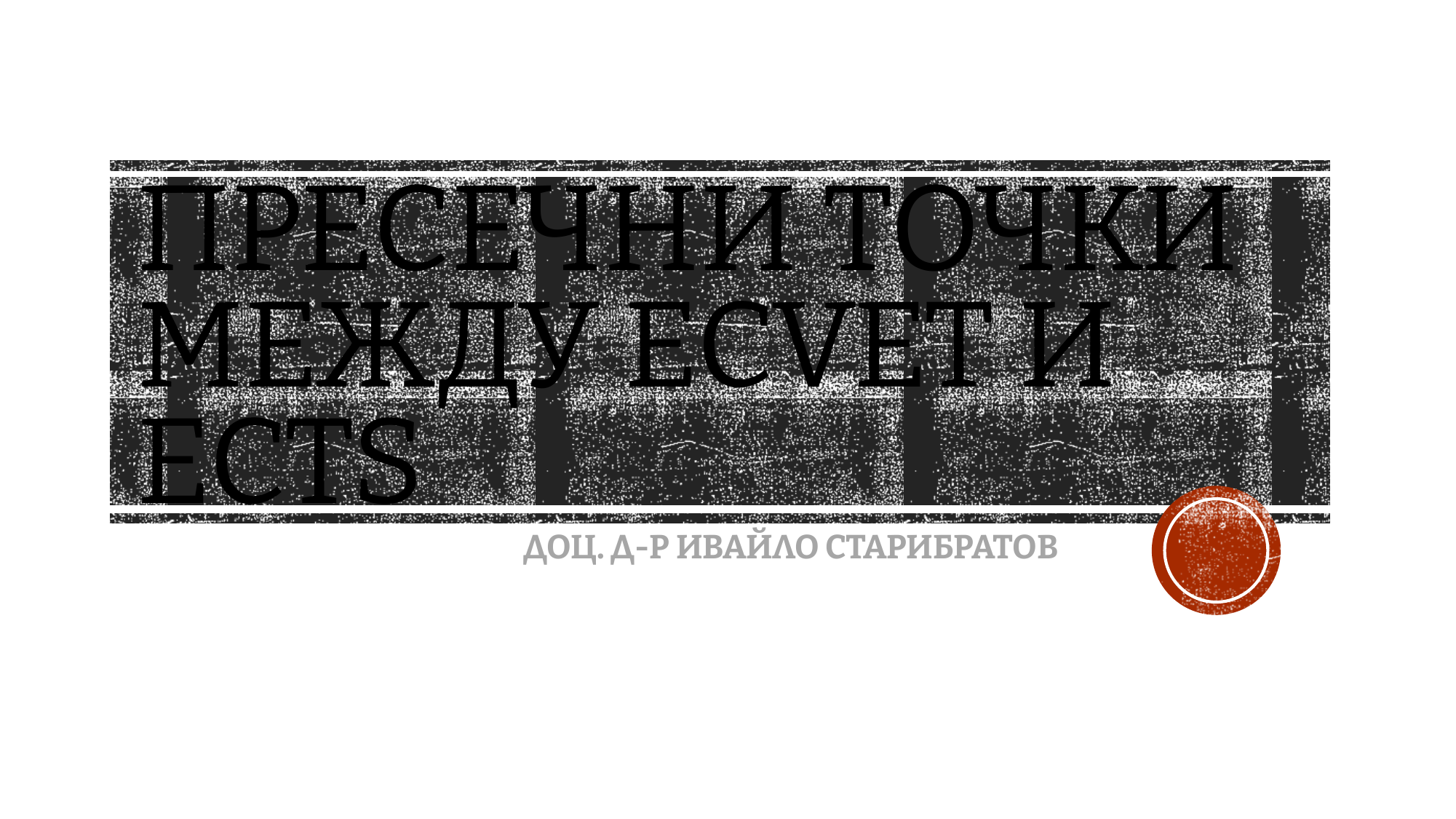

# Пресечни точки между ECVET и ECTS
ДОЦ. Д-Р ИВАЙЛО СТАРИБРАТОВ